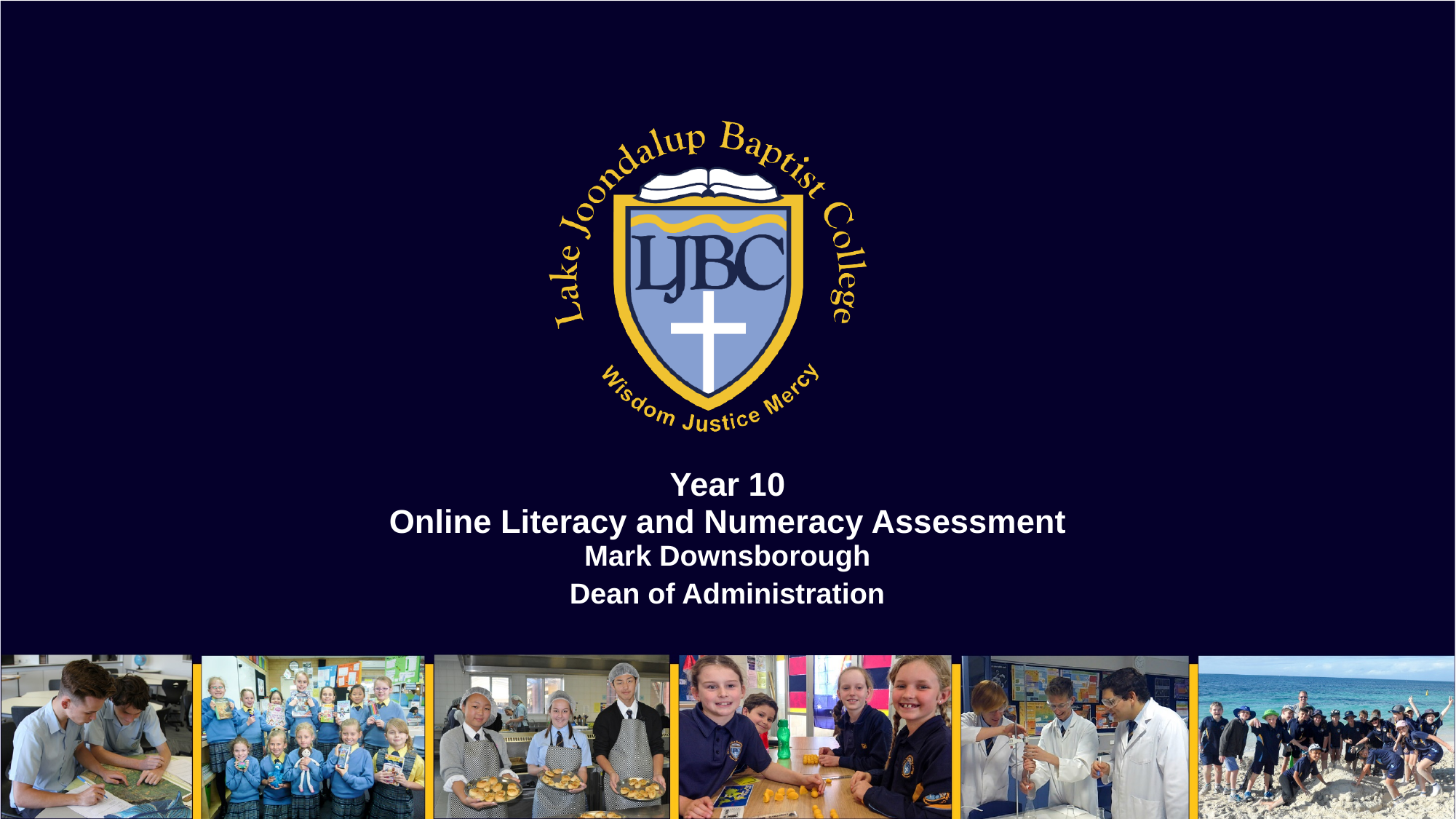

Year 10
Online Literacy and Numeracy Assessment
Mark Downsborough
Dean of Administration